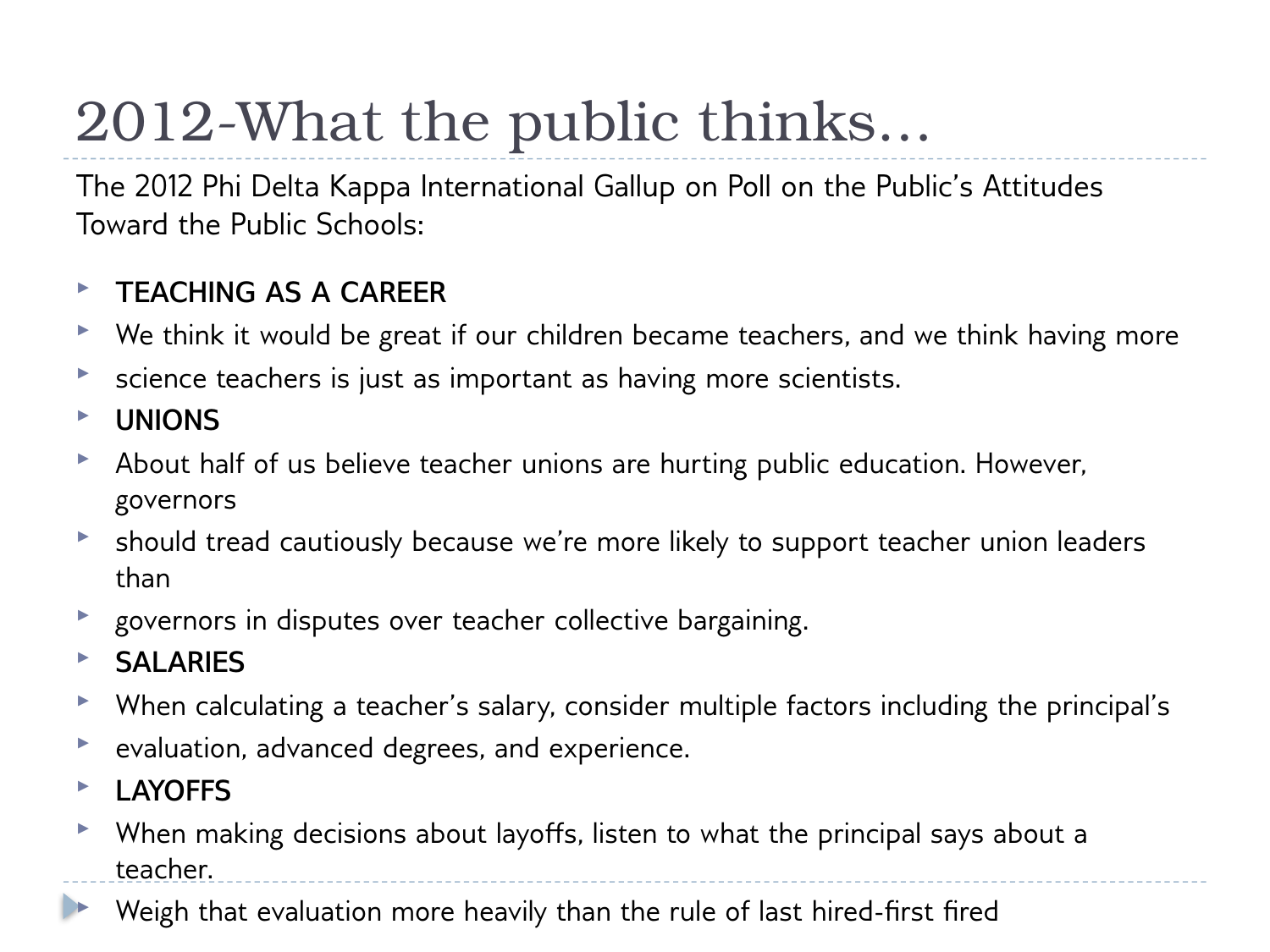

# 2012-What the public thinks…
The 2012 Phi Delta Kappa International Gallup on Poll on the Public’s Attitudes Toward the Public Schools:
TEACHING AS A CAREER
We think it would be great if our children became teachers, and we think having more
science teachers is just as important as having more scientists.
UNIONS
About half of us believe teacher unions are hurting public education. However, governors
should tread cautiously because we’re more likely to support teacher union leaders than
governors in disputes over teacher collective bargaining.
SALARIES
When calculating a teacher’s salary, consider multiple factors including the principal’s
evaluation, advanced degrees, and experience.
LAYOFFS
When making decisions about layoffs, listen to what the principal says about a teacher.
Weigh that evaluation more heavily than the rule of last hired-first fired